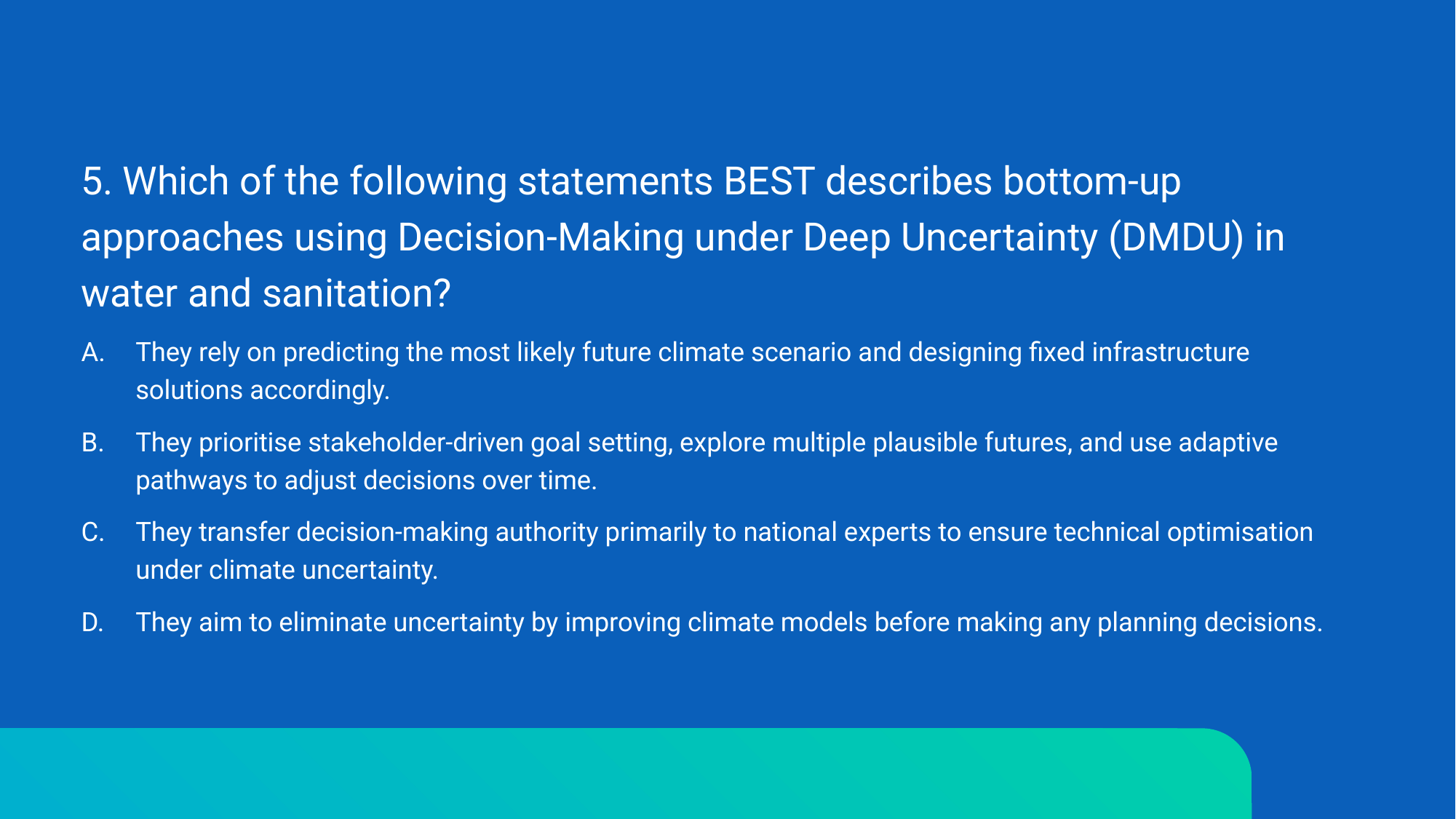

5. Which of the following statements BEST describes bottom-up approaches using Decision-Making under Deep Uncertainty (DMDU) in water and sanitation?
They rely on predicting the most likely future climate scenario and designing fixed infrastructure solutions accordingly.
They prioritise stakeholder-driven goal setting, explore multiple plausible futures, and use adaptive pathways to adjust decisions over time.
They transfer decision-making authority primarily to national experts to ensure technical optimisation under climate uncertainty.
They aim to eliminate uncertainty by improving climate models before making any planning decisions.